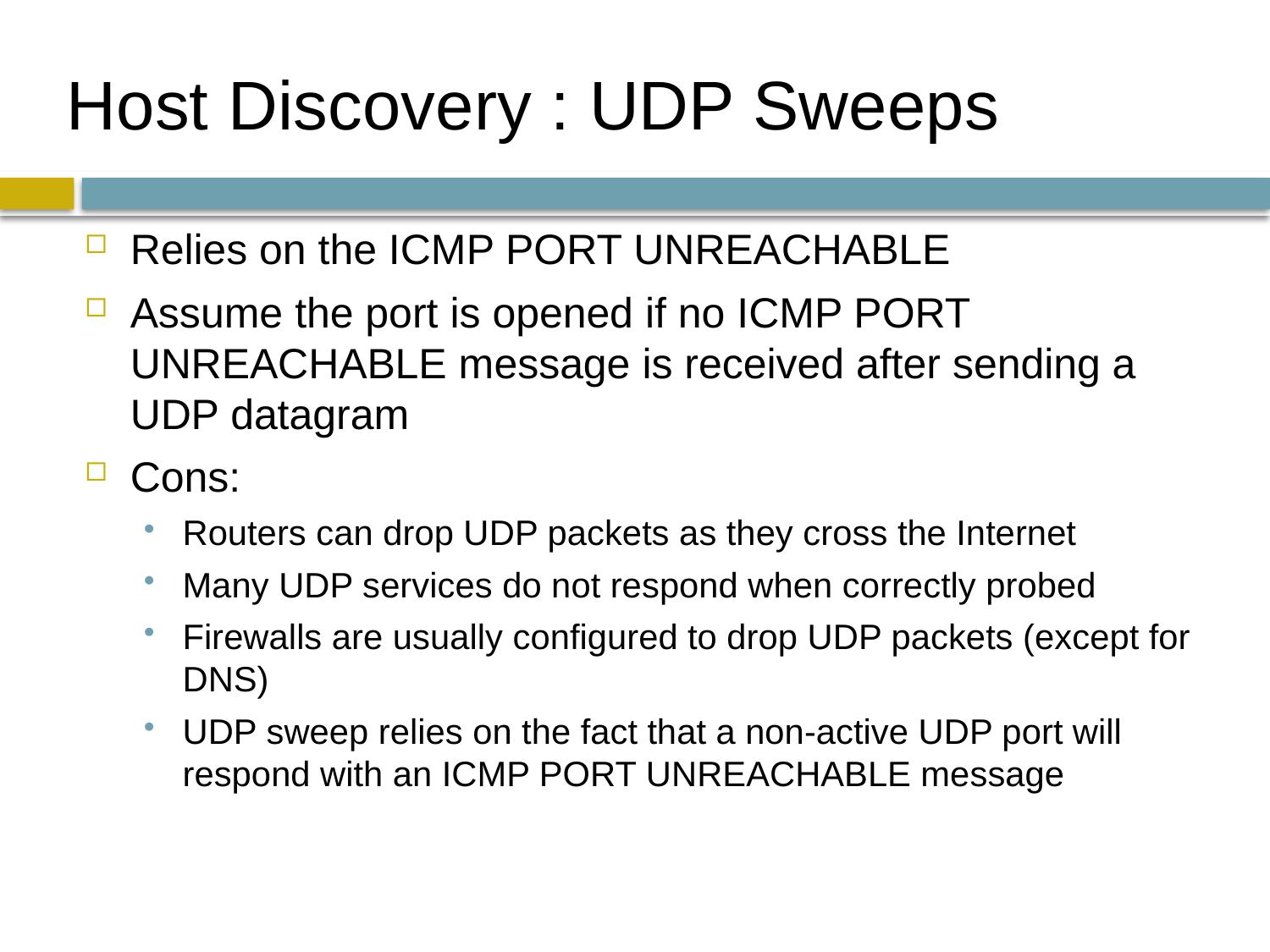

# Host Discovery : UDP Sweeps
Relies on the ICMP PORT UNREACHABLE
Assume the port is opened if no ICMP PORT UNREACHABLE message is received after sending a UDP datagram
Cons:
Routers can drop UDP packets as they cross the Internet
Many UDP services do not respond when correctly probed
Firewalls are usually configured to drop UDP packets (except for DNS)
UDP sweep relies on the fact that a non-active UDP port will respond with an ICMP PORT UNREACHABLE message